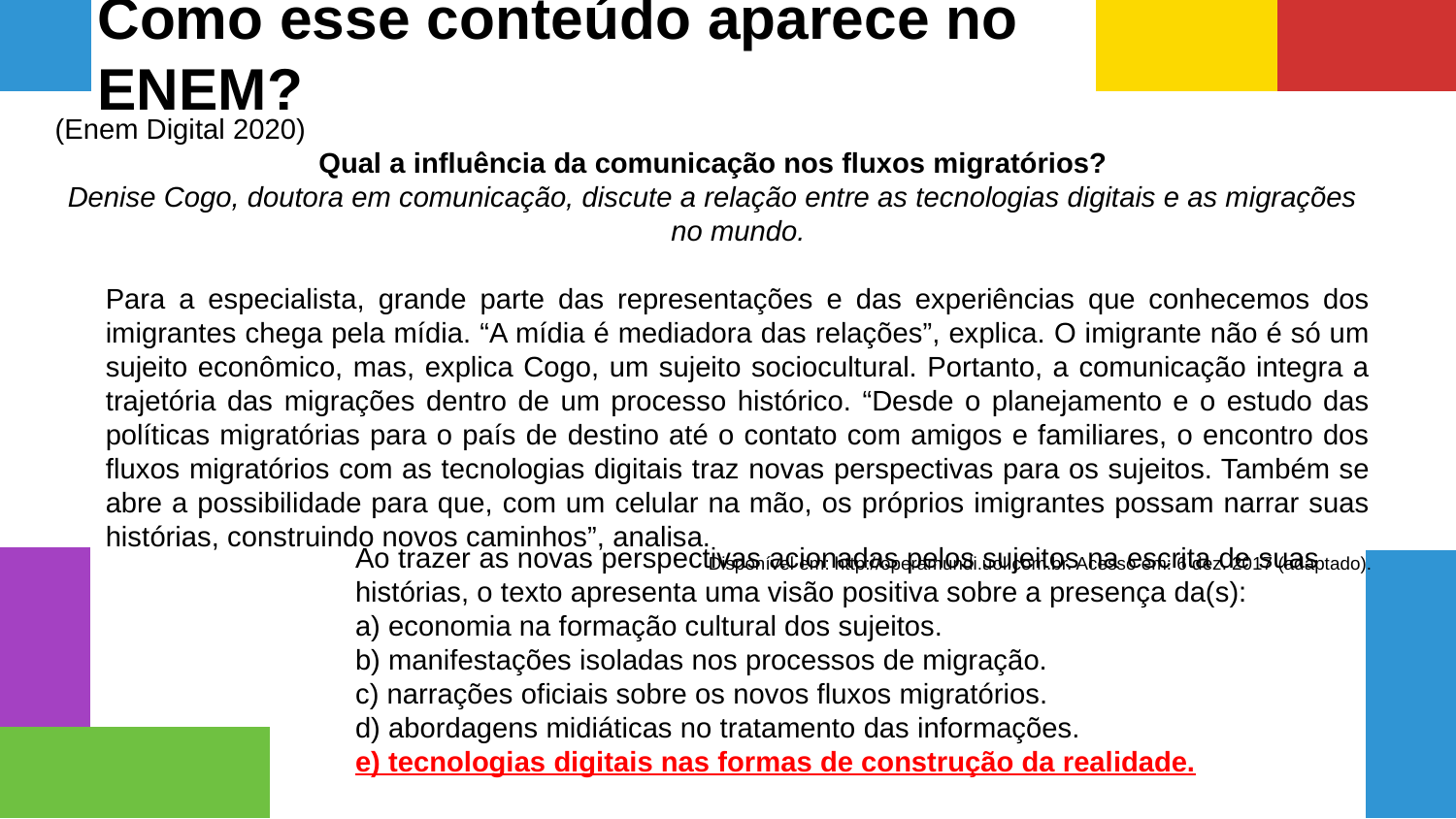

# Como esse conteúdo aparece no ENEM?
(Enem Digital 2020)
Qual a influência da comunicação nos fluxos migratórios?
Denise Cogo, doutora em comunicação, discute a relação entre as tecnologias digitais e as migrações no mundo.

	Para a especialista, grande parte das representações e das experiências que conhecemos dos imigrantes chega pela mídia. “A mídia é mediadora das relações”, explica. O imigrante não é só um sujeito econômico, mas, explica Cogo, um sujeito sociocultural. Portanto, a comunicação integra a trajetória das migrações dentro de um processo histórico. “Desde o planejamento e o estudo das políticas migratórias para o país de destino até o contato com amigos e familiares, o encontro dos fluxos migratórios com as tecnologias digitais traz novas perspectivas para os sujeitos. Também se abre a possibilidade para que, com um celular na mão, os próprios imigrantes possam narrar suas histórias, construindo novos caminhos”, analisa.
Disponível em: http://operamundi.uol.com.br. Acesso em: 6 dez. 2017 (adaptado).

Ao trazer as novas perspectivas acionadas pelos sujeitos na escrita de suas histórias, o texto apresenta uma visão positiva sobre a presença da(s):
a) economia na formação cultural dos sujeitos.
b) manifestações isoladas nos processos de migração.
c) narrações oficiais sobre os novos fluxos migratórios.
d) abordagens midiáticas no tratamento das informações.
e) tecnologias digitais nas formas de construção da realidade.